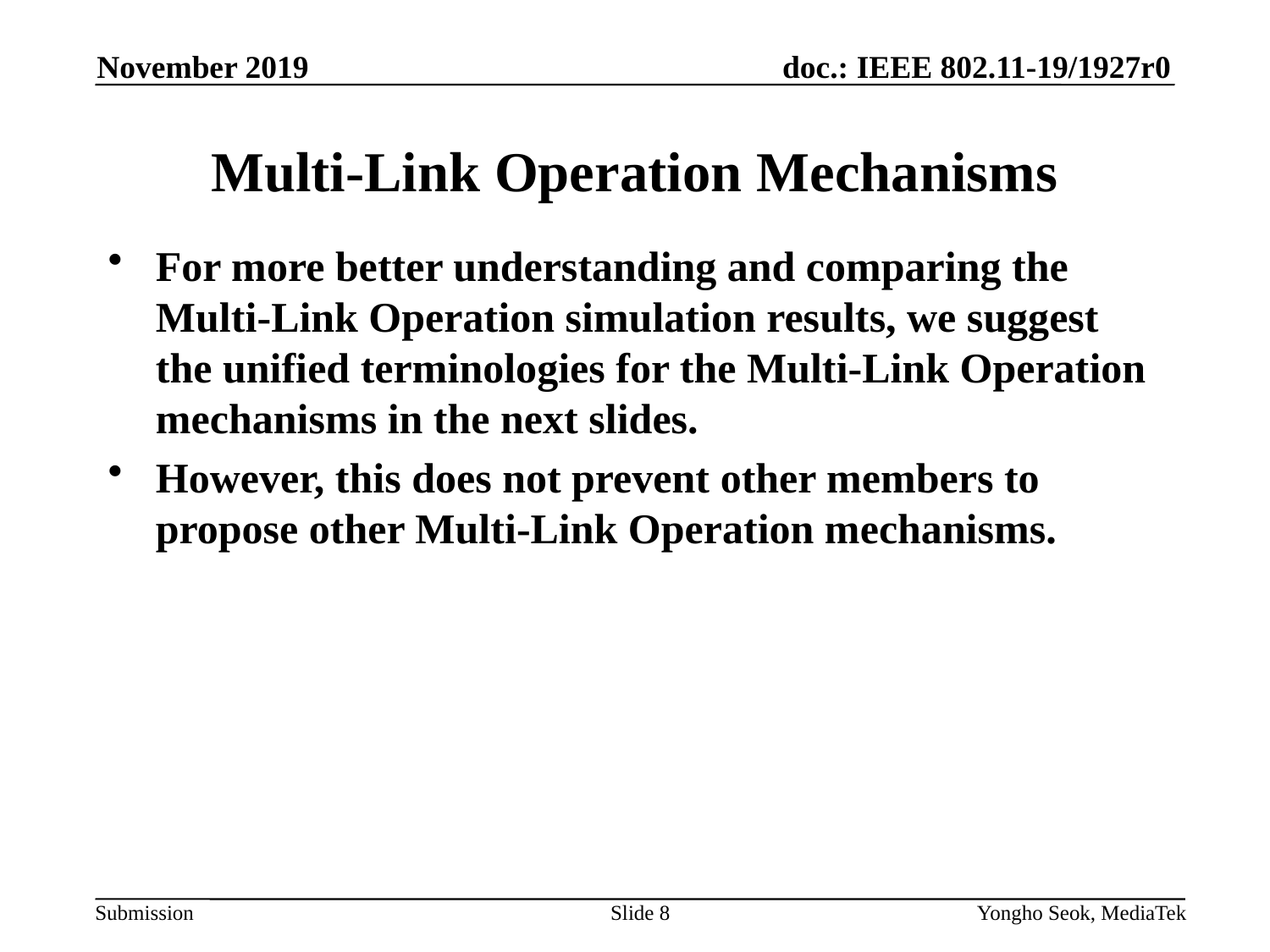

November 2019
# Multi-Link Operation Mechanisms
For more better understanding and comparing the Multi-Link Operation simulation results, we suggest the unified terminologies for the Multi-Link Operation mechanisms in the next slides.
However, this does not prevent other members to propose other Multi-Link Operation mechanisms.

Slide 8
Yongho Seok, MediaTek